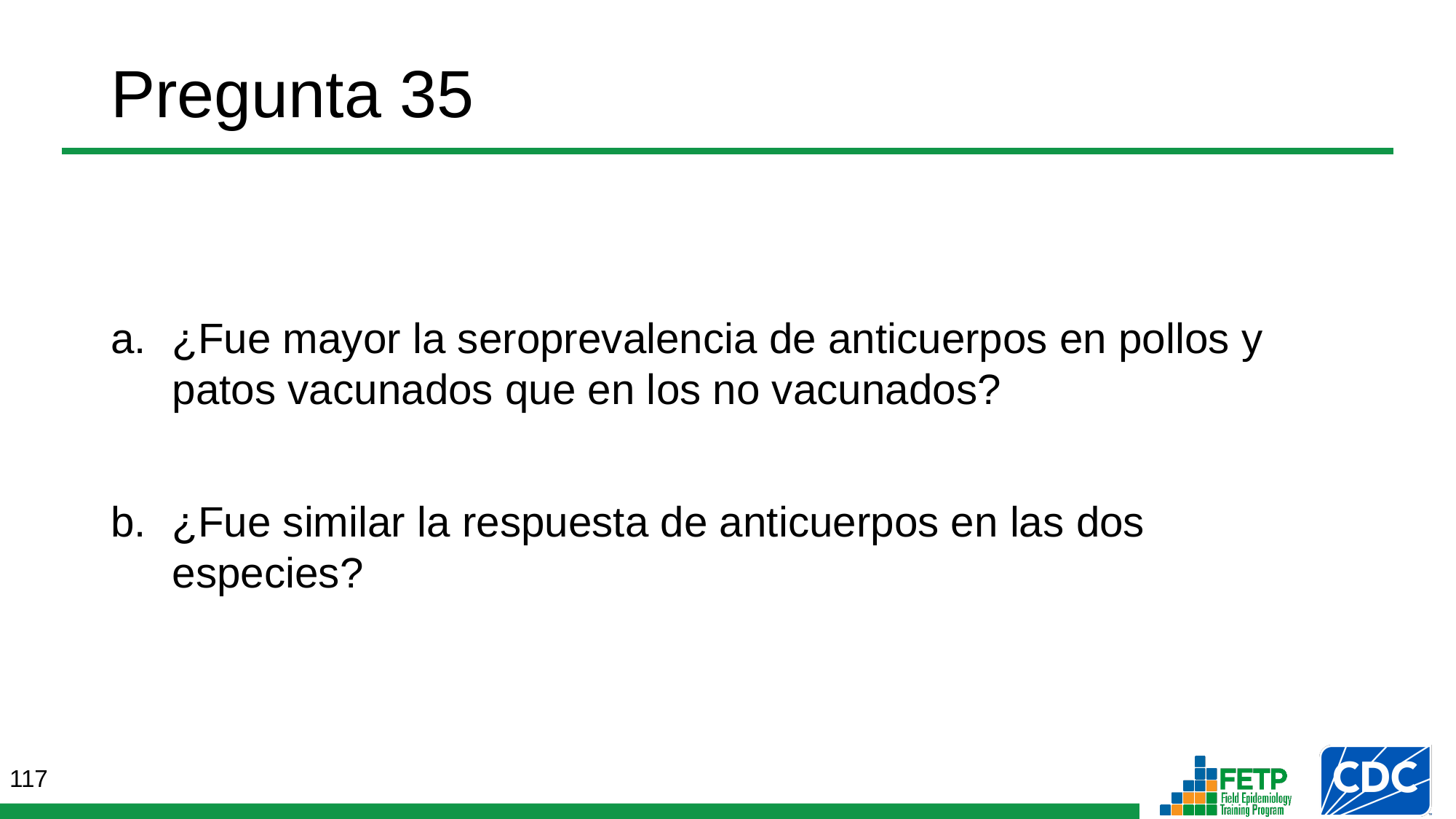

# Pregunta 35
¿Fue mayor la seroprevalencia de anticuerpos en pollos y patos vacunados que en los no vacunados?

¿Fue similar la respuesta de anticuerpos en las dos especies?